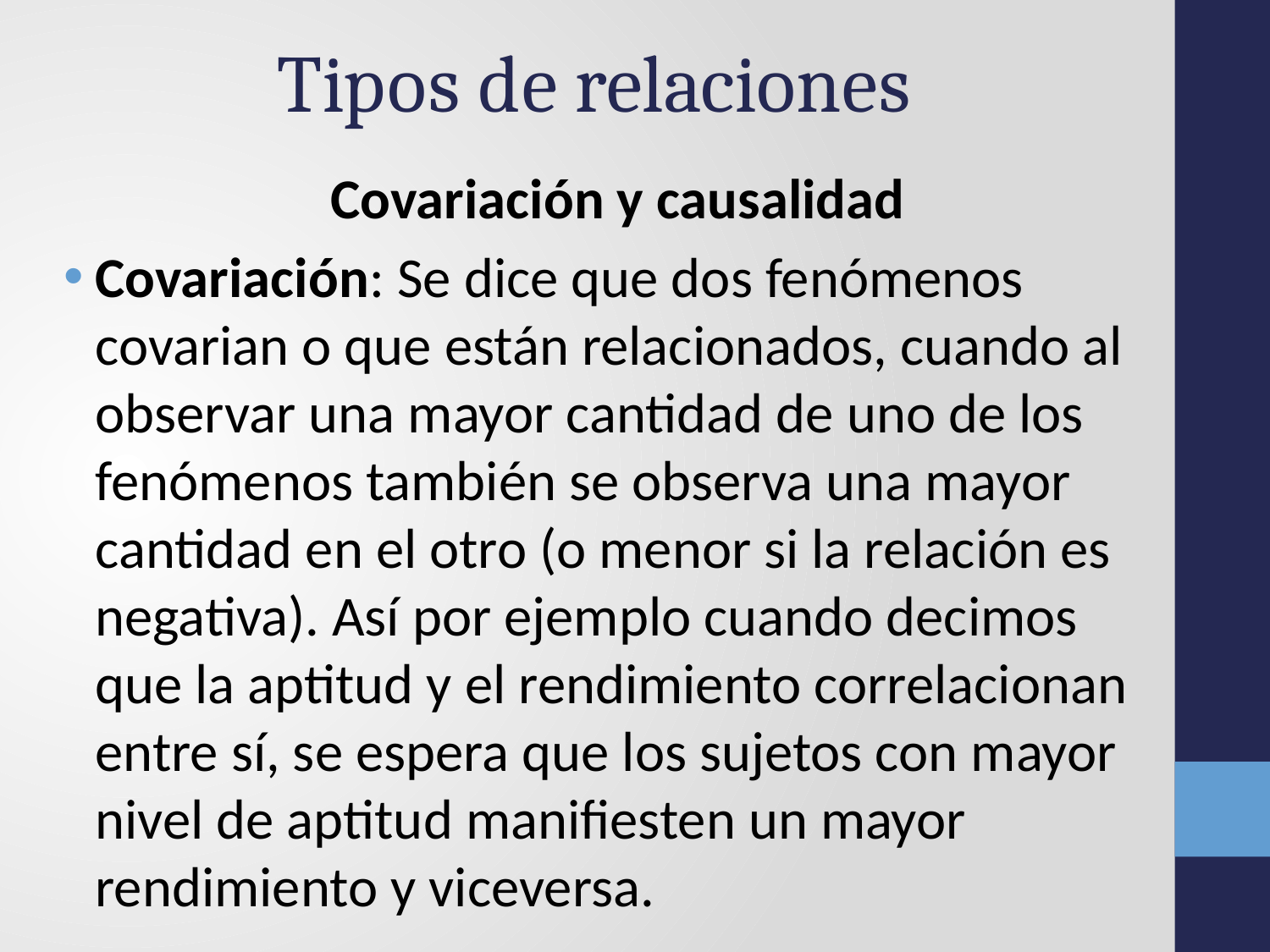

# Tipos de relaciones
Covariación y causalidad
Covariación: Se dice que dos fenómenos covarian o que están relacionados, cuando al observar una mayor cantidad de uno de los fenómenos también se observa una mayor cantidad en el otro (o menor si la relación es negativa). Así por ejemplo cuando decimos que la aptitud y el rendimiento correlacionan entre sí, se espera que los sujetos con mayor nivel de aptitud manifiesten un mayor rendimiento y viceversa.